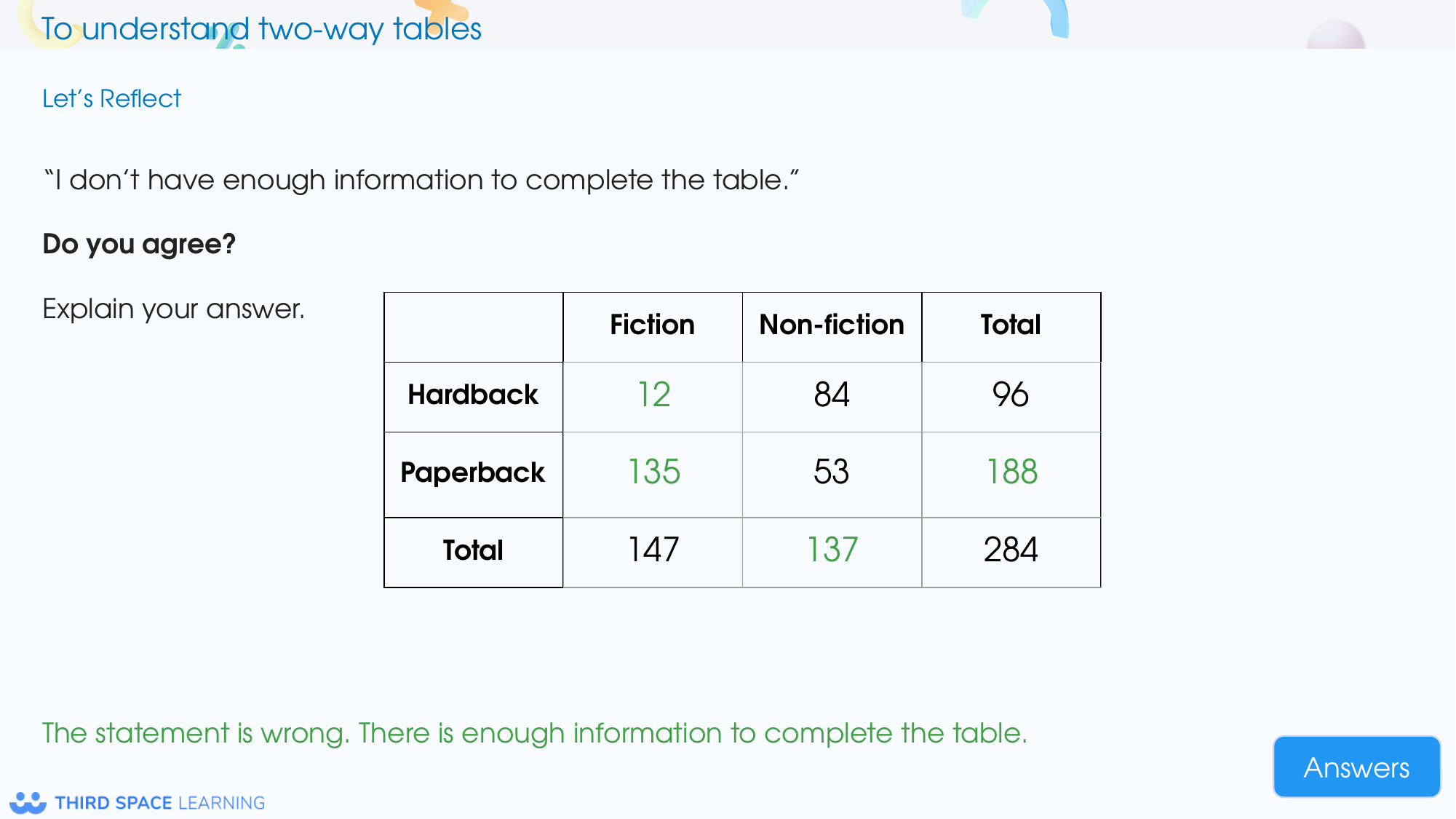

Let’s Reflect
“I don’t have enough information to complete the table.”
Do you agree?
Explain your answer.
|  | Fiction | Non-fiction | Total |
| --- | --- | --- | --- |
| Hardback |  | 84 | 96 |
| Paperback |  | 53 |  |
| Total | 147 |  | 284 |
| 12 |  |  |
| --- | --- | --- |
| 135 |  | 188 |
|  | 137 |  |
The statement is wrong. There is enough information to complete the table.
Answers